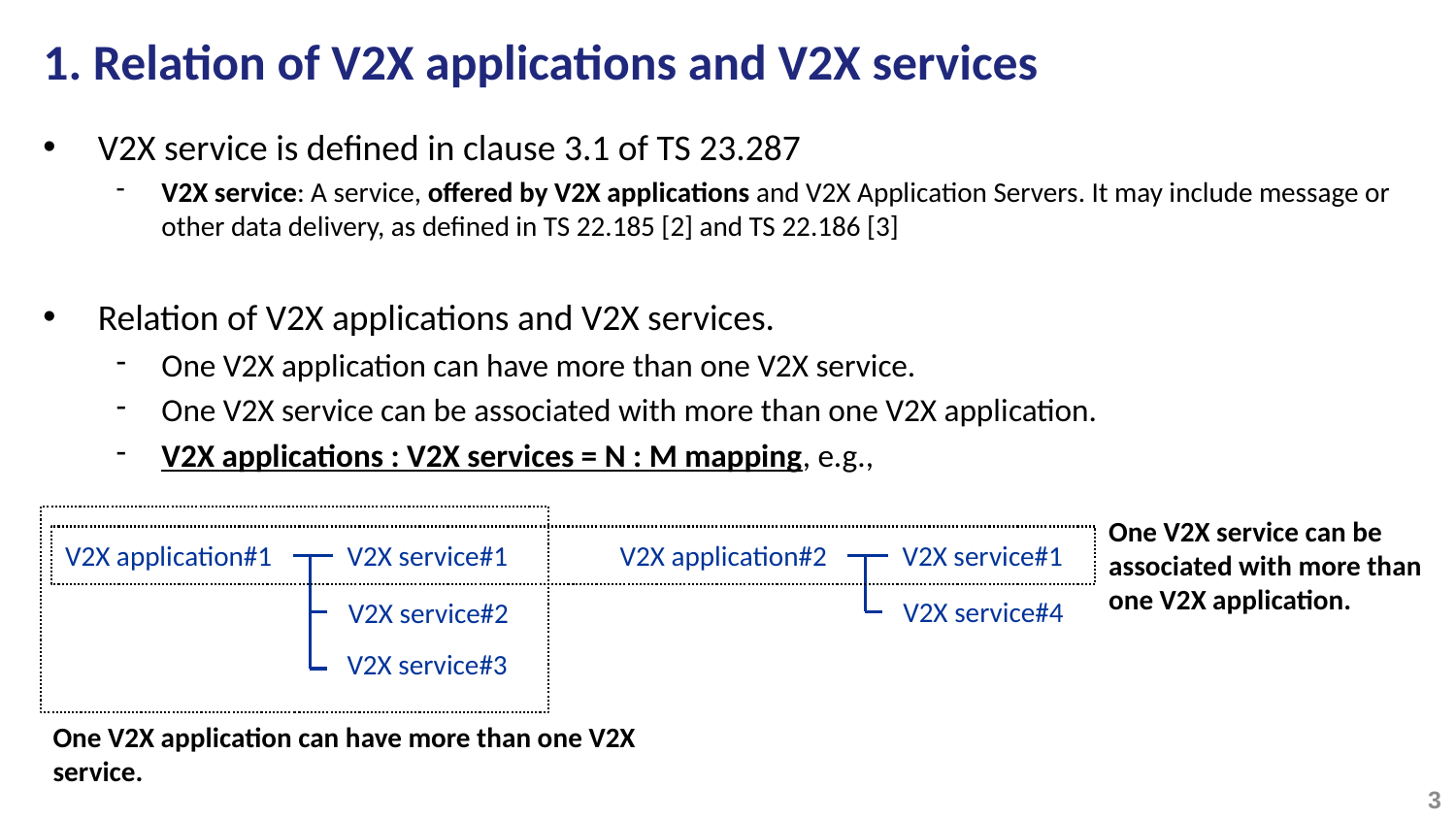

# 1. Relation of V2X applications and V2X services
V2X service is defined in clause 3.1 of TS 23.287
V2X service: A service, offered by V2X applications and V2X Application Servers. It may include message or other data delivery, as defined in TS 22.185 [2] and TS 22.186 [3]

Relation of V2X applications and V2X services.
One V2X application can have more than one V2X service.
One V2X service can be associated with more than one V2X application.
V2X applications : V2X services = N : M mapping, e.g.,

One V2X service can be associated with more than one V2X application.

V2X application#2
V2X service#1
V2X application#1
V2X service#1
V2X service#4
V2X service#2
V2X service#3
One V2X application can have more than one V2X service.
3